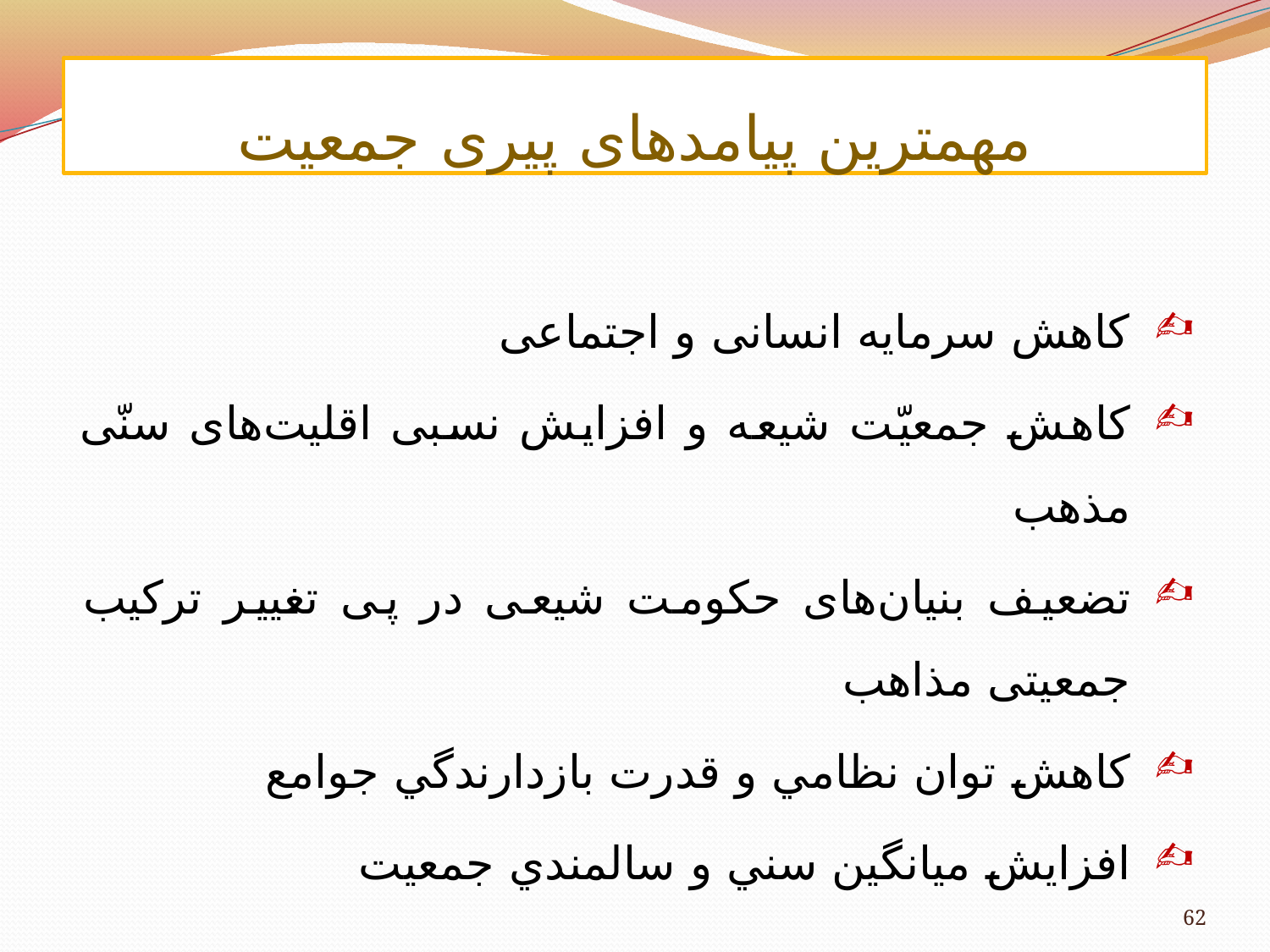

# مهمترین پیامدهای پیری جمعیت
کاهش سرمایه انسانی و اجتماعی
کاهش جمعیّت شیعه و افزایش نسبی اقلیت‌های سنّی مذهب
تضعیف بنیان‌های حکومت شیعی در پی تغییر ترکیب جمعیتی مذاهب
کاهش توان نظامي و قدرت بازدارندگي جوامع
افزايش ميانگین سني و سالمندي جمعيت
62